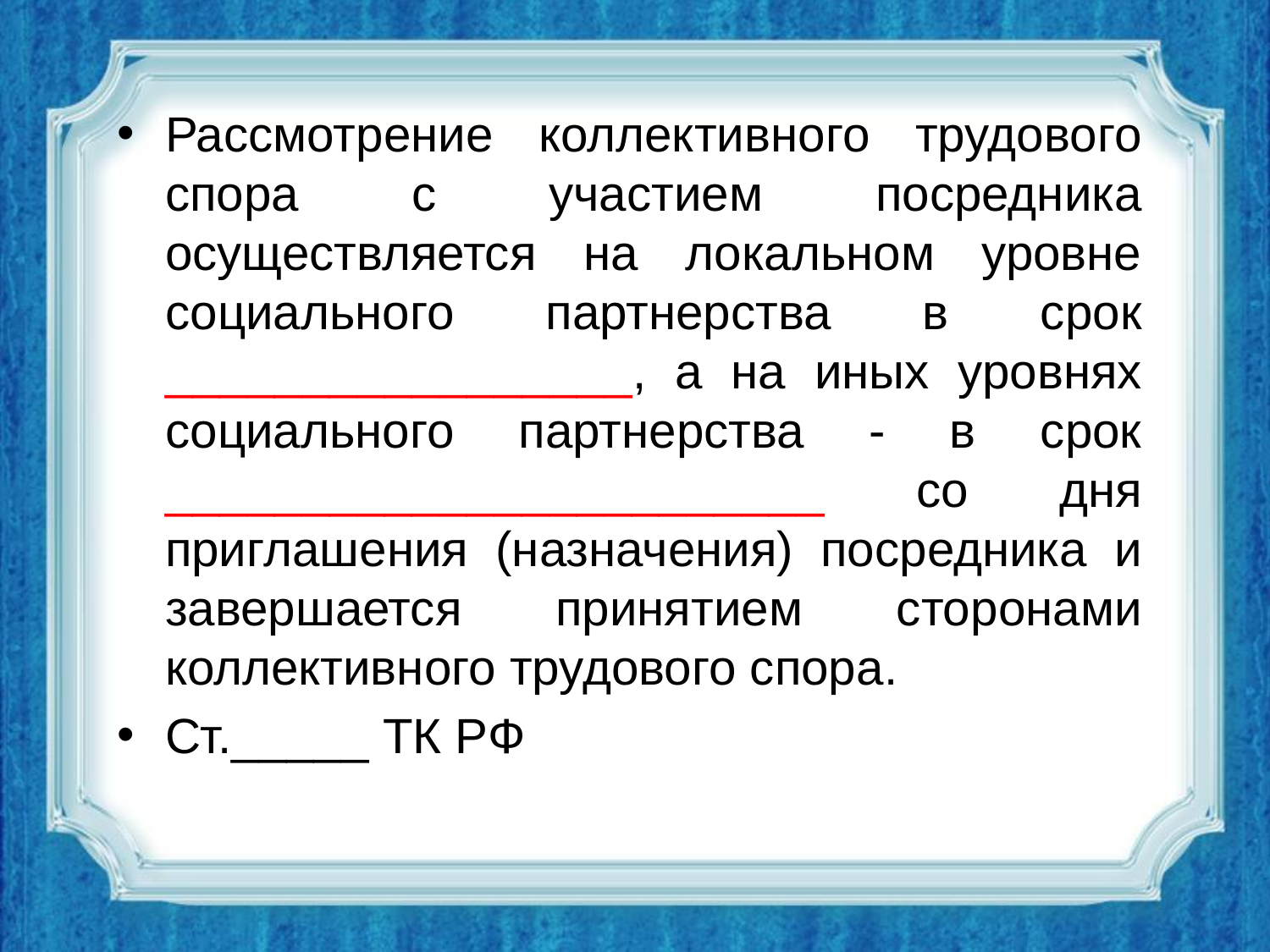

Рассмотрение коллективного трудового спора с участием посредника осуществляется на локальном уровне социального партнерства в срок _________________, а на иных уровнях социального партнерства - в срок ________________________ со дня приглашения (назначения) посредника и завершается принятием сторонами коллективного трудового спора.
Ст._____ ТК РФ